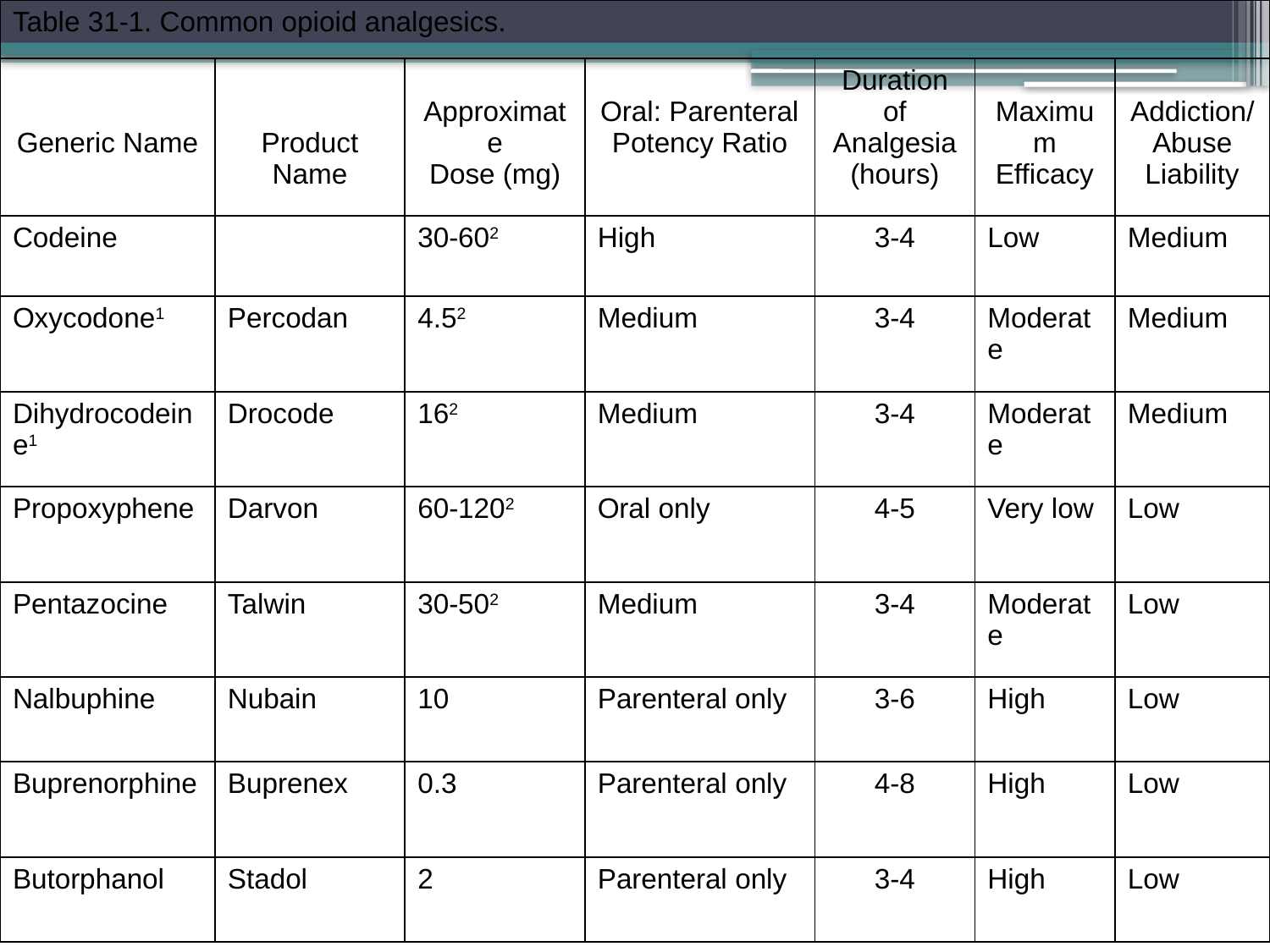

| Table 31-1. Common opioid analgesics. |  |  |  |  |  |  |
| --- | --- | --- | --- | --- | --- | --- |
| Generic Name | Product Name | Approximate Dose (mg) | Oral: Parenteral Potency Ratio | Duration of Analgesia (hours) | Maximum Efficacy | Addiction/Abuse Liability |
| Codeine |  | 30-602 | High | 3-4 | Low | Medium |
| --- | --- | --- | --- | --- | --- | --- |
| Oxycodone1 | Percodan | 4.52 | Medium | 3-4 | Moderate | Medium |
| Dihydrocodeine1 | Drocode | 162 | Medium | 3-4 | Moderate | Medium |
| Propoxyphene | Darvon | 60-1202 | Oral only | 4-5 | Very low | Low |
| Pentazocine | Talwin | 30-502 | Medium | 3-4 | Moderate | Low |
| Nalbuphine | Nubain | 10 | Parenteral only | 3-6 | High | Low |
| Buprenorphine | Buprenex | 0.3 | Parenteral only | 4-8 | High | Low |
| Butorphanol | Stadol | 2 | Parenteral only | 3-4 | High | Low |